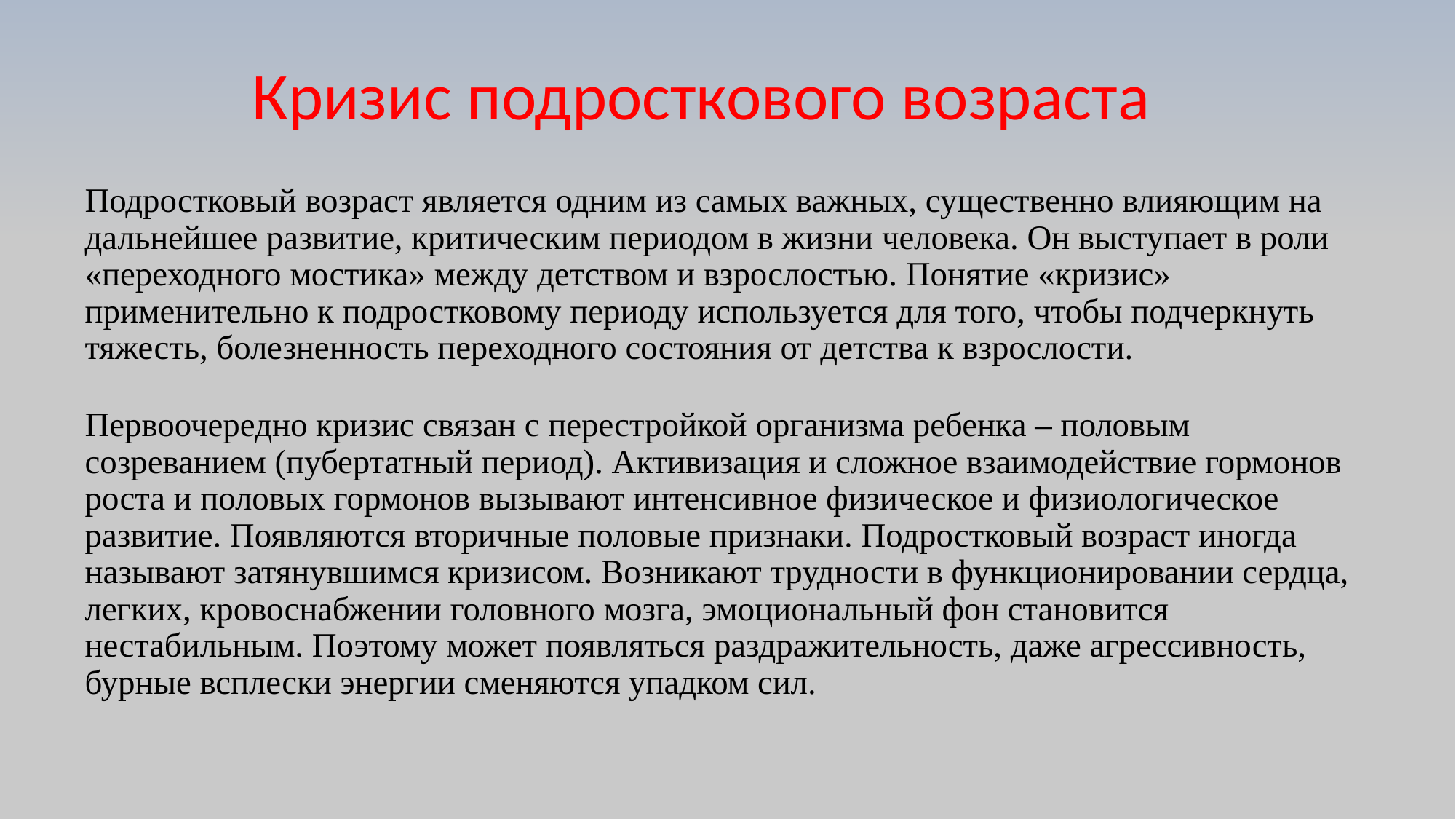

# Кризис подросткового возраста
Подростковый возраст является одним из самых важных, существенно влияющим на дальнейшее развитие, критическим периодом в жизни человека. Он выступает в роли «переходного мостика» между детством и взрослостью. Понятие «кризис» применительно к подростковому периоду используется для того, чтобы подчеркнуть тяжесть, болезненность переходного состояния от детства к взрослости.
Первоочередно кризис связан с перестройкой организма ребенка – половым созреванием (пубертатный период). Активизация и сложное взаимодействие гормонов роста и половых гормонов вызывают интенсивное физическое и физиологическое развитие. Появляются вторичные половые признаки. Подростковый возраст иногда называют затянувшимся кризисом. Возникают трудности в функционировании сердца, легких, кровоснабжении головного мозга, эмоциональный фон становится нестабильным. Поэтому может появляться раздражительность, даже агрессивность, бурные всплески энергии сменяются упадком сил.